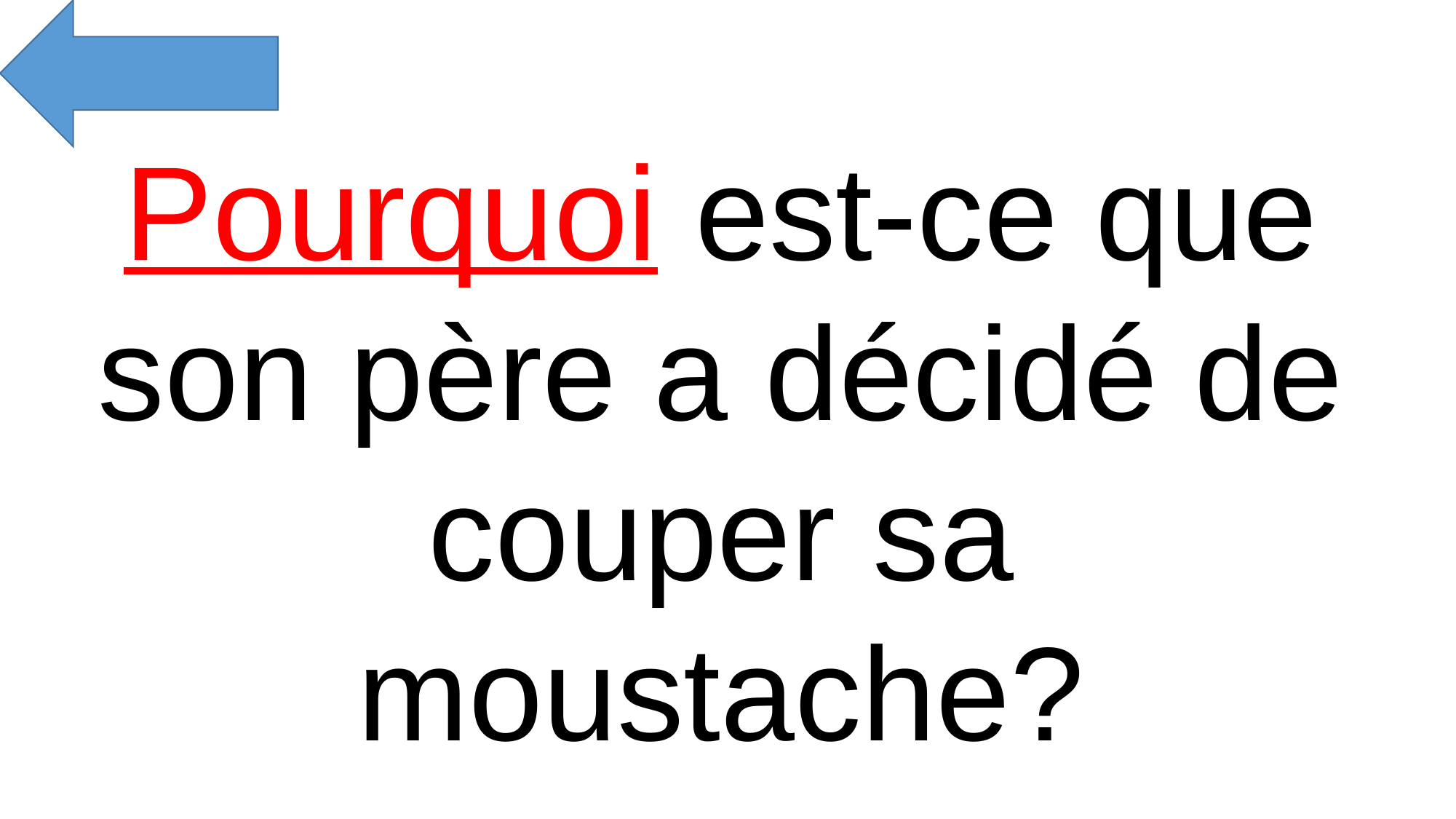

Pourquoi est-ce que son père a décidé de couper sa moustache?